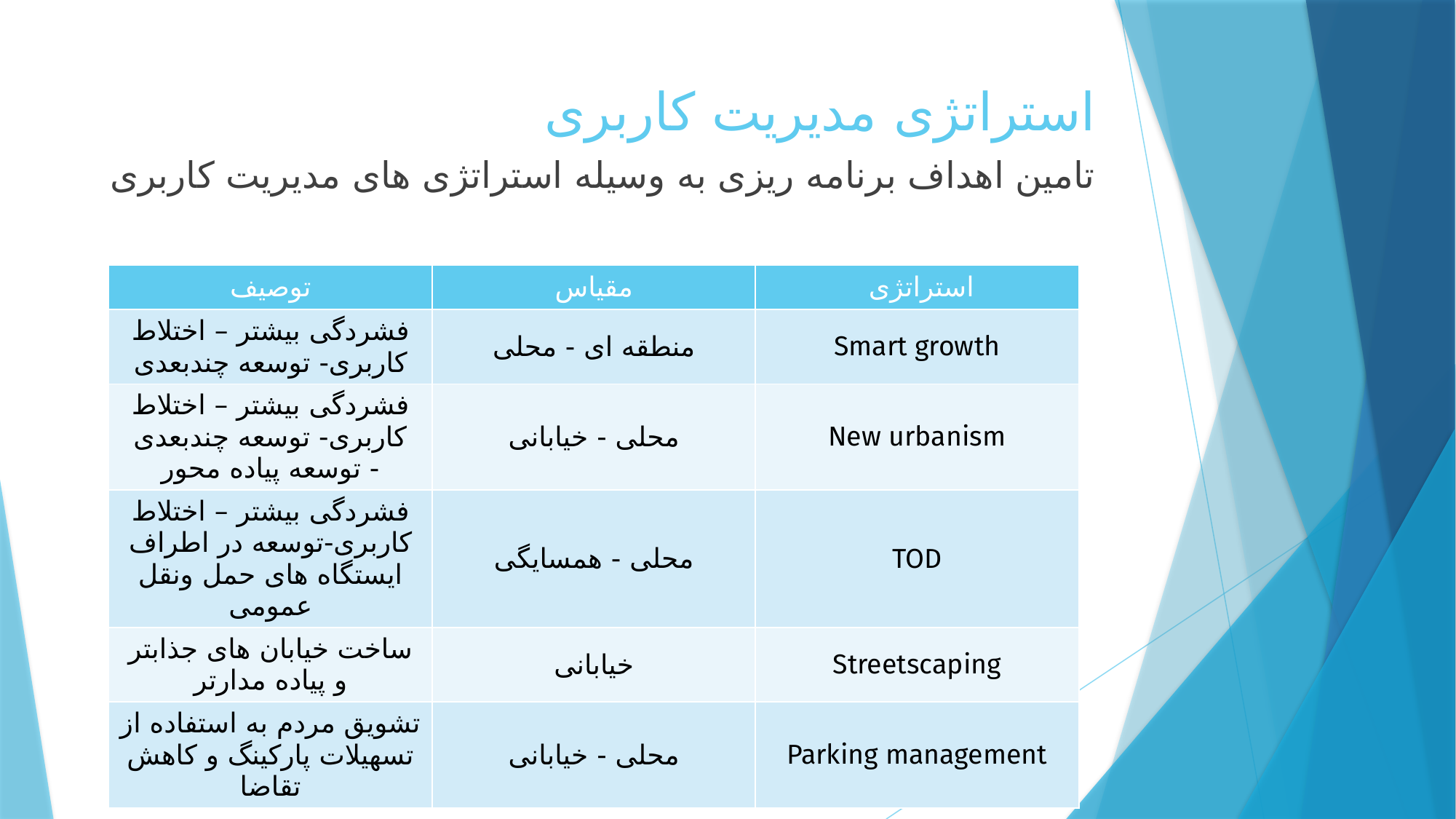

# استراتژی مدیریت کاربری
تامین اهداف برنامه ریزی به وسیله استراتژی های مدیریت کاربری
| توصیف | مقیاس | استراتژی |
| --- | --- | --- |
| فشردگی بیشتر – اختلاط کاربری- توسعه چندبعدی | منطقه ای - محلی | Smart growth |
| فشردگی بیشتر – اختلاط کاربری- توسعه چندبعدی - توسعه پیاده محور | محلی - خیابانی | New urbanism |
| فشردگی بیشتر – اختلاط کاربری-توسعه در اطراف ایستگاه های حمل ونقل عمومی | محلی - همسایگی | TOD |
| ساخت خیابان های جذابتر و پیاده مدارتر | خیابانی | Streetscaping |
| تشویق مردم به استفاده از تسهیلات پارکینگ و کاهش تقاضا | محلی - خیابانی | Parking management |